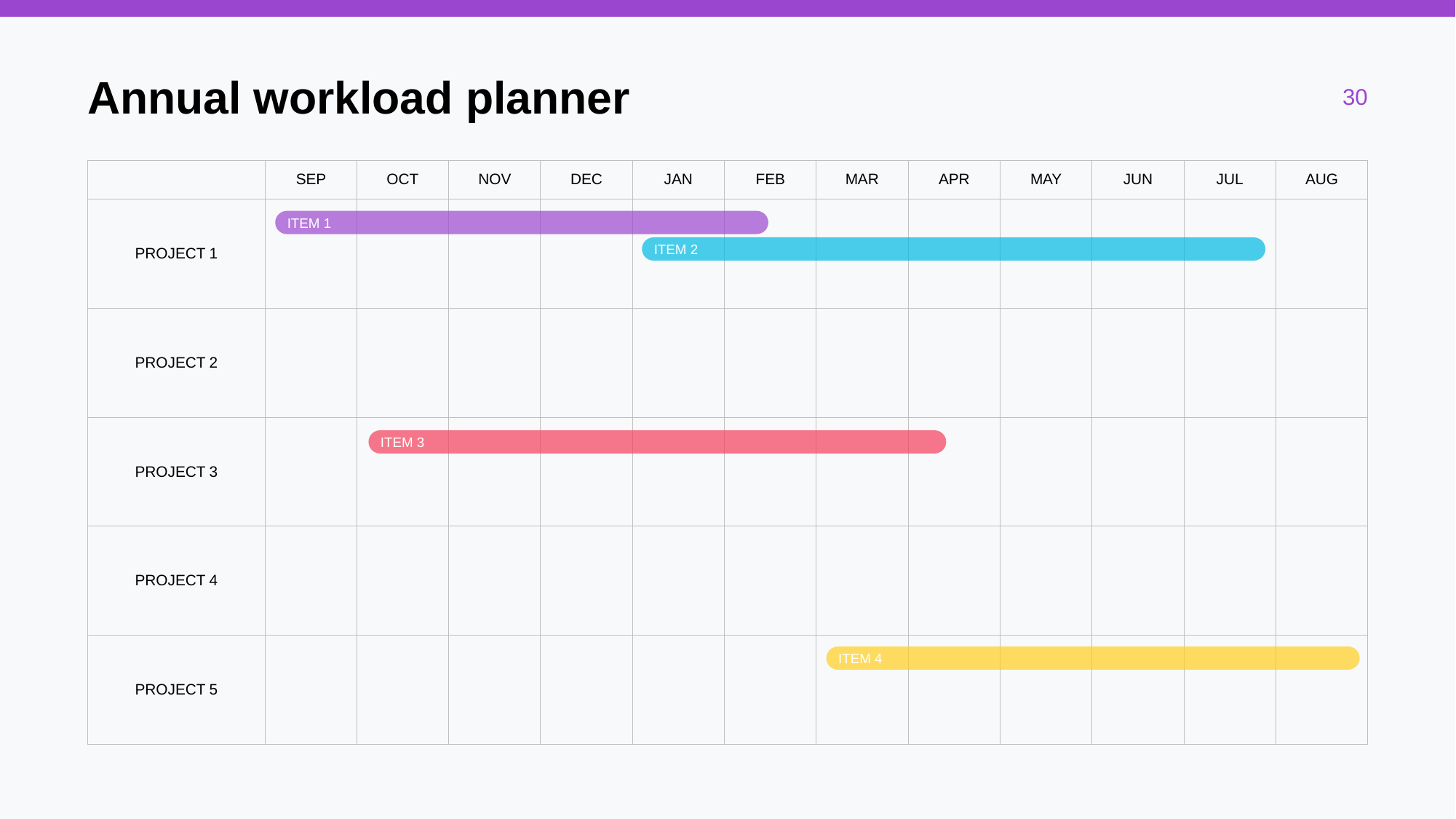

# Annual workload planner
|  | SEP | OCT | NOV | DEC | JAN | FEB | MAR | APR | MAY | JUN | JUL | AUG |
| --- | --- | --- | --- | --- | --- | --- | --- | --- | --- | --- | --- | --- |
| PROJECT 1 |  |  |  |  |  |  |  |  |  |  |  |  |
| PROJECT 2 |  |  |  |  |  |  |  |  |  |  |  |  |
| PROJECT 3 |  |  |  |  |  |  |  |  |  |  |  |  |
| PROJECT 4 |  |  |  |  |  |  |  |  |  |  |  |  |
| PROJECT 5 |  |  |  |  |  |  |  |  |  |  |  |  |
ITEM 1
ITEM 2
ITEM 3
ITEM 4